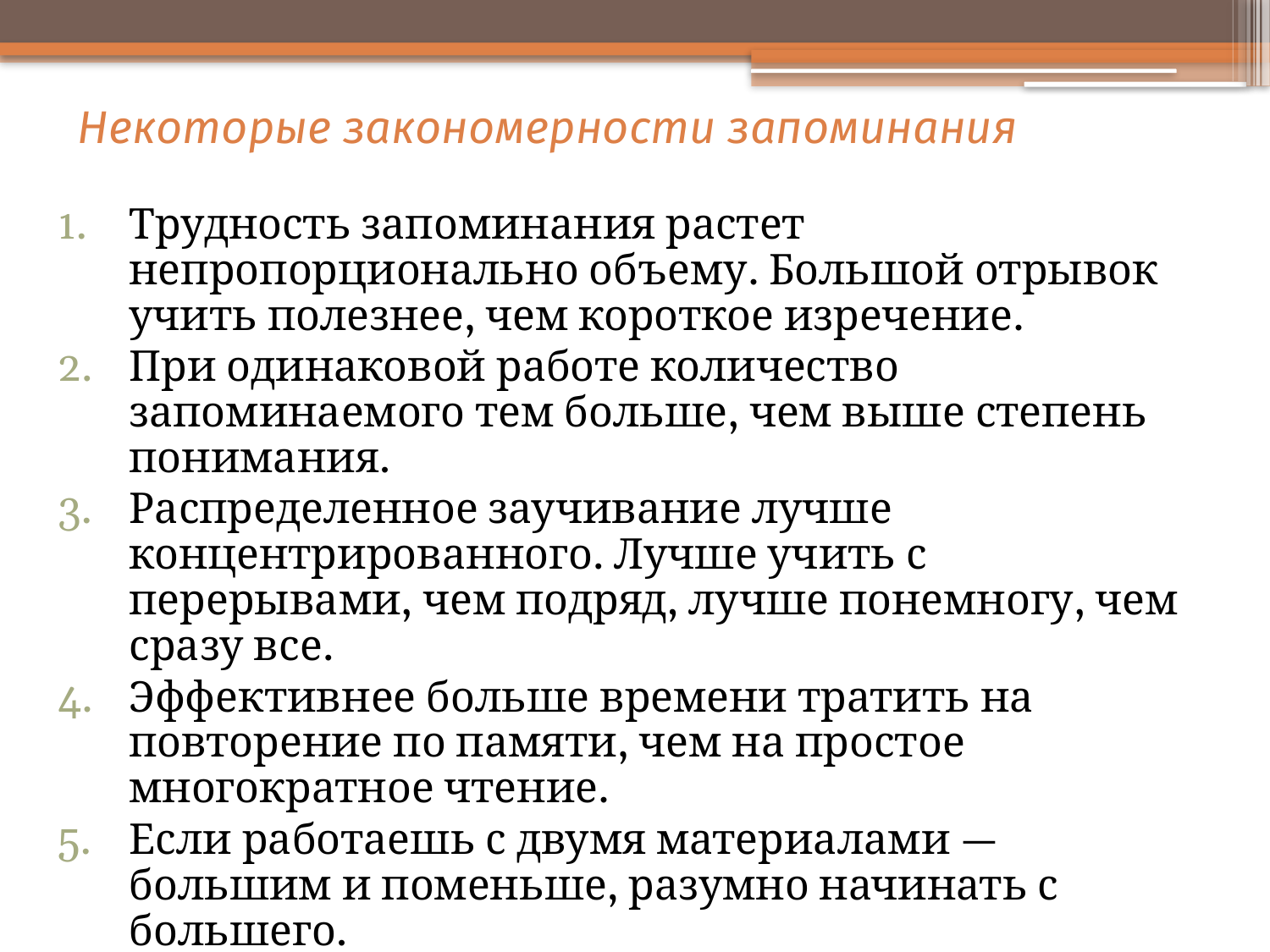

Некоторые закономерности запоминания
Трудность запоминания растет непропорционально объему. Большой отрывок учить полезнее, чем короткое изречение.
При одинаковой работе количество запоминаемого тем больше, чем выше степень понимания.
Распределенное заучивание лучше концентрированного. Лучше учить с перерывами, чем подряд, лучше понемногу, чем сразу все.
Эффективнее больше времени тратить на повторение по памяти, чем на простое многократное чтение.
Если работаешь с двумя материалами — большим и поменьше, разумно начинать с большего.
Во сне человек не запоминает, но и не забывает.